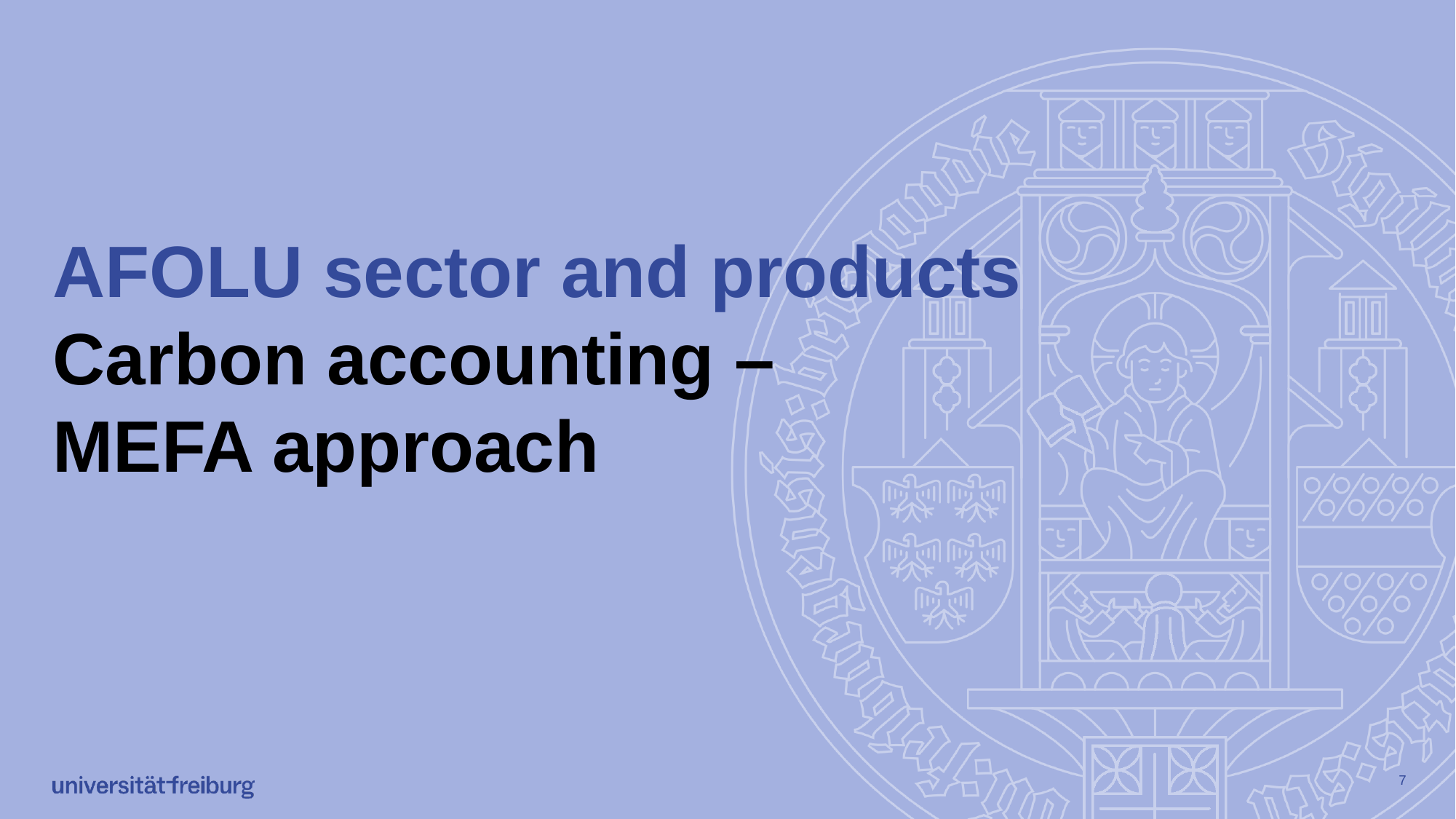

# AFOLU sector and products Carbon accounting – MEFA approach
7